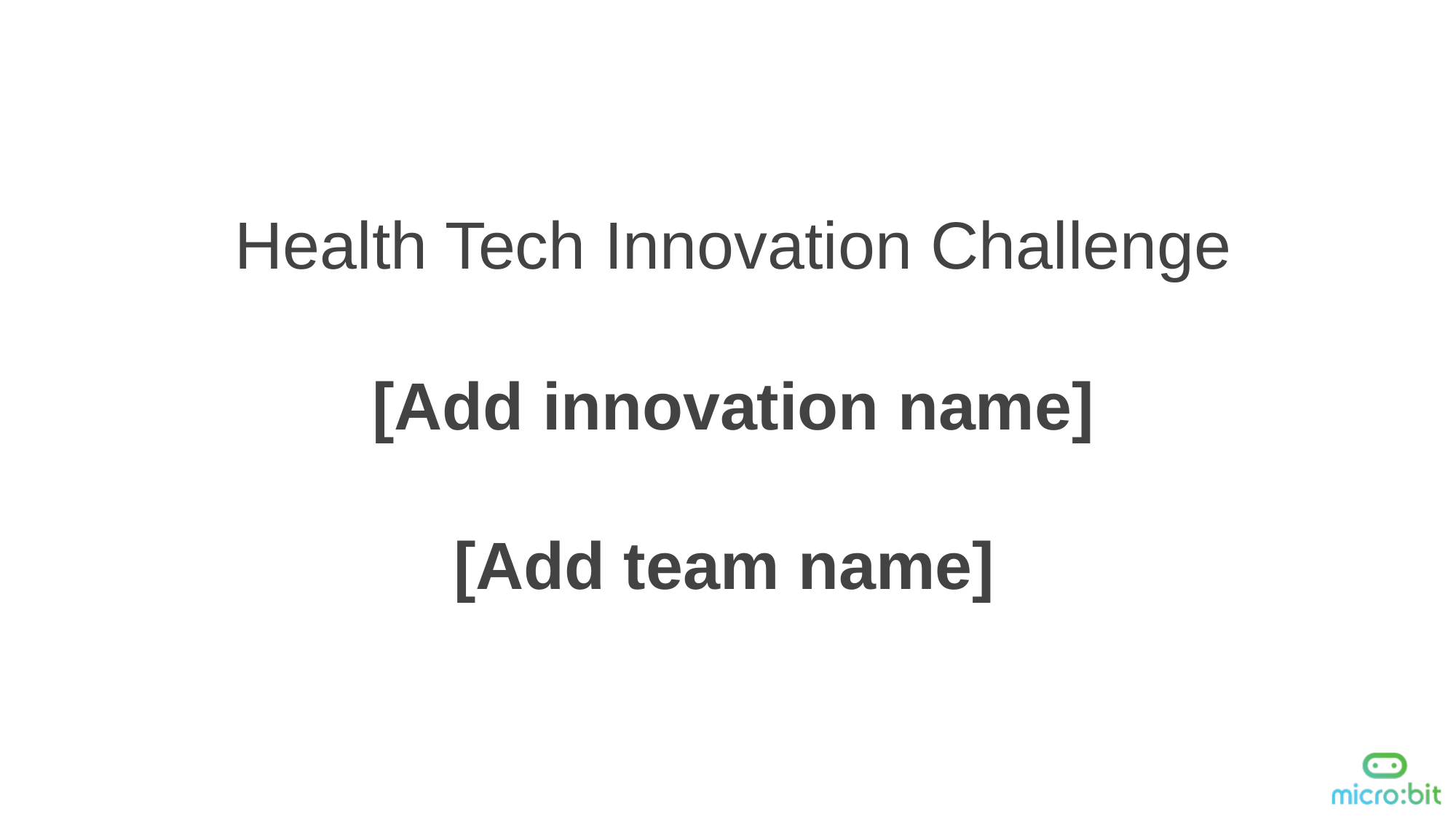

Health Tech Innovation Challenge

[Add innovation name]

[Add team name]